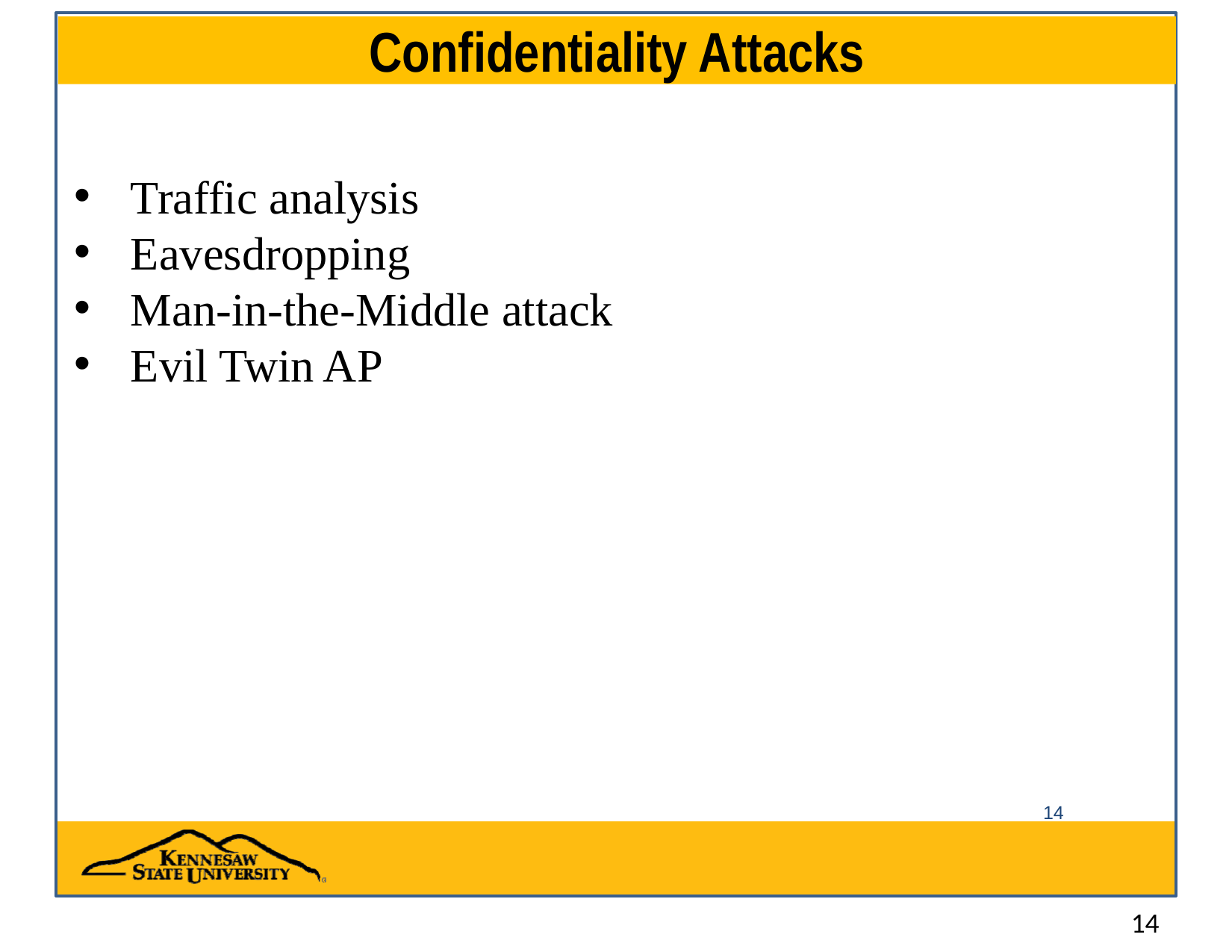

# Confidentiality Attacks
Traffic analysis
Eavesdropping
Man-in-the-Middle attack
Evil Twin AP
14